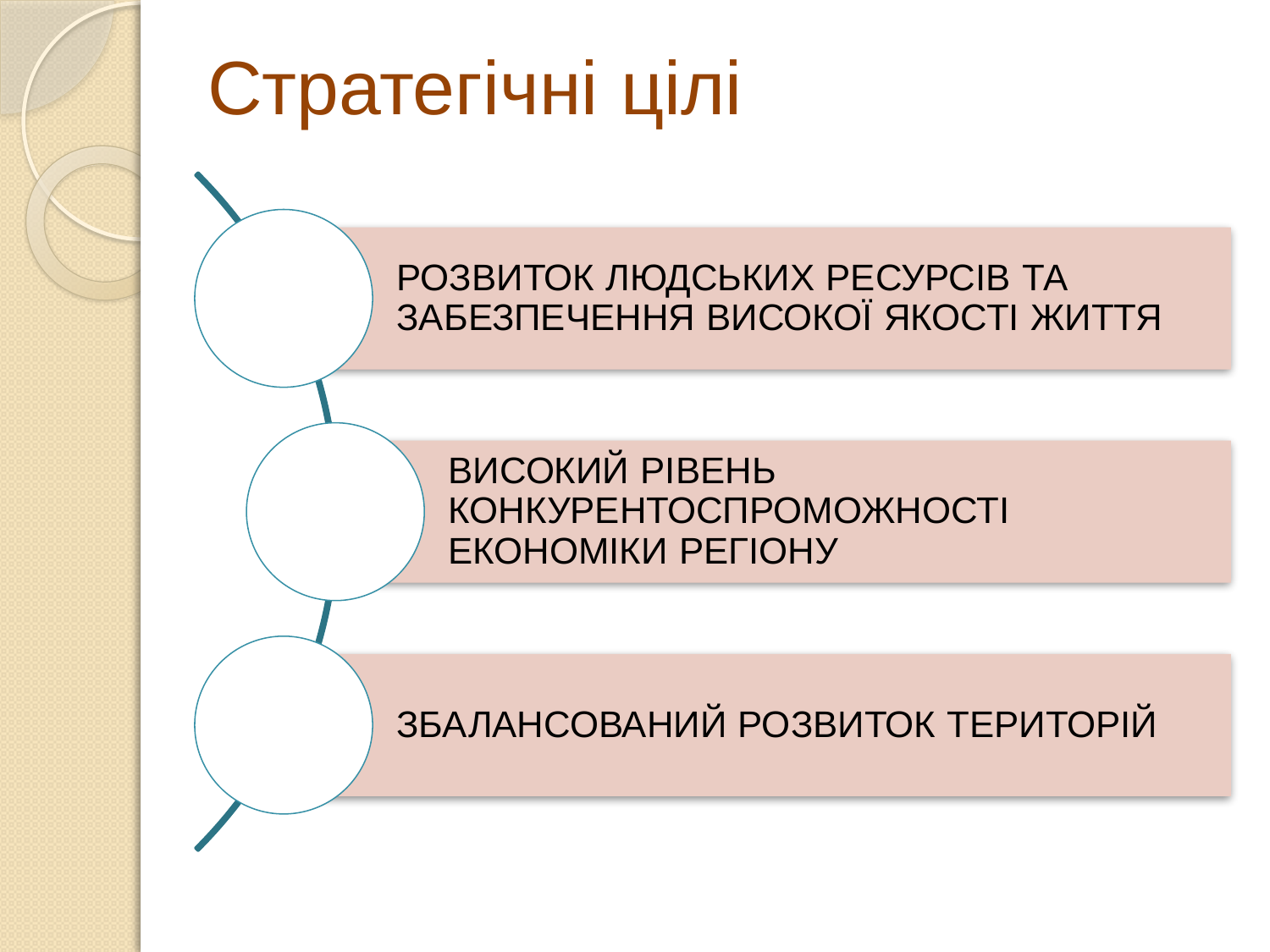

# Стратегічні цілі
РОЗВИТОК ЛЮДСЬКИХ РЕСУРСІВ ТА ЗАБЕЗПЕЧЕННЯ ВИСОКОЇ ЯКОСТІ ЖИТТЯ
ВИСОКИЙ РІВЕНЬ КОНКУРЕНТОСПРОМОЖНОСТІ ЕКОНОМІКИ РЕГІОНУ
ЗБАЛАНСОВАНИЙ РОЗВИТОК ТЕРИТОРІЙ